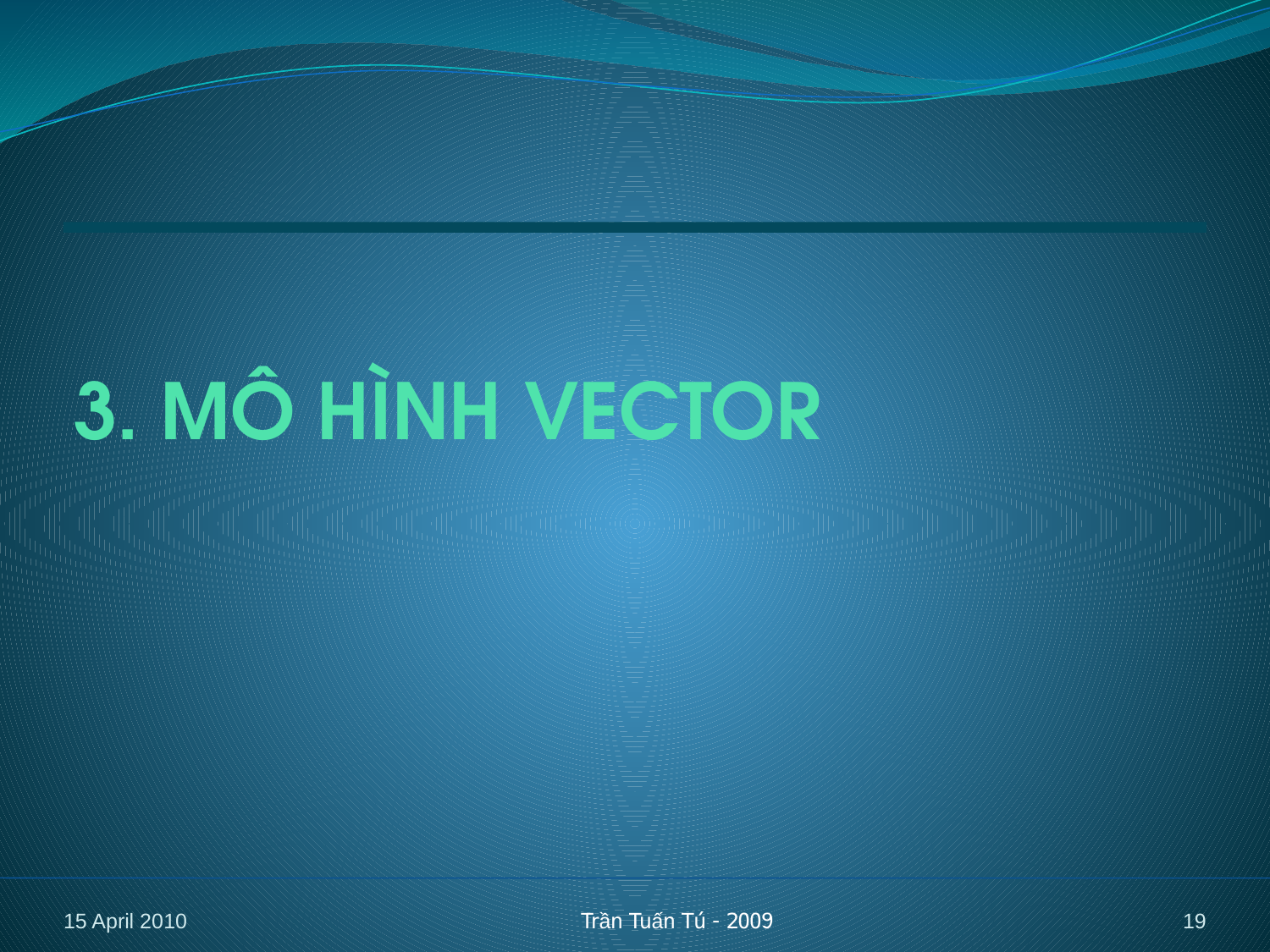

# 3. MÔ HÌNH VECTOR

15 April 2010
Trần Tuấn Tú - 2009
19